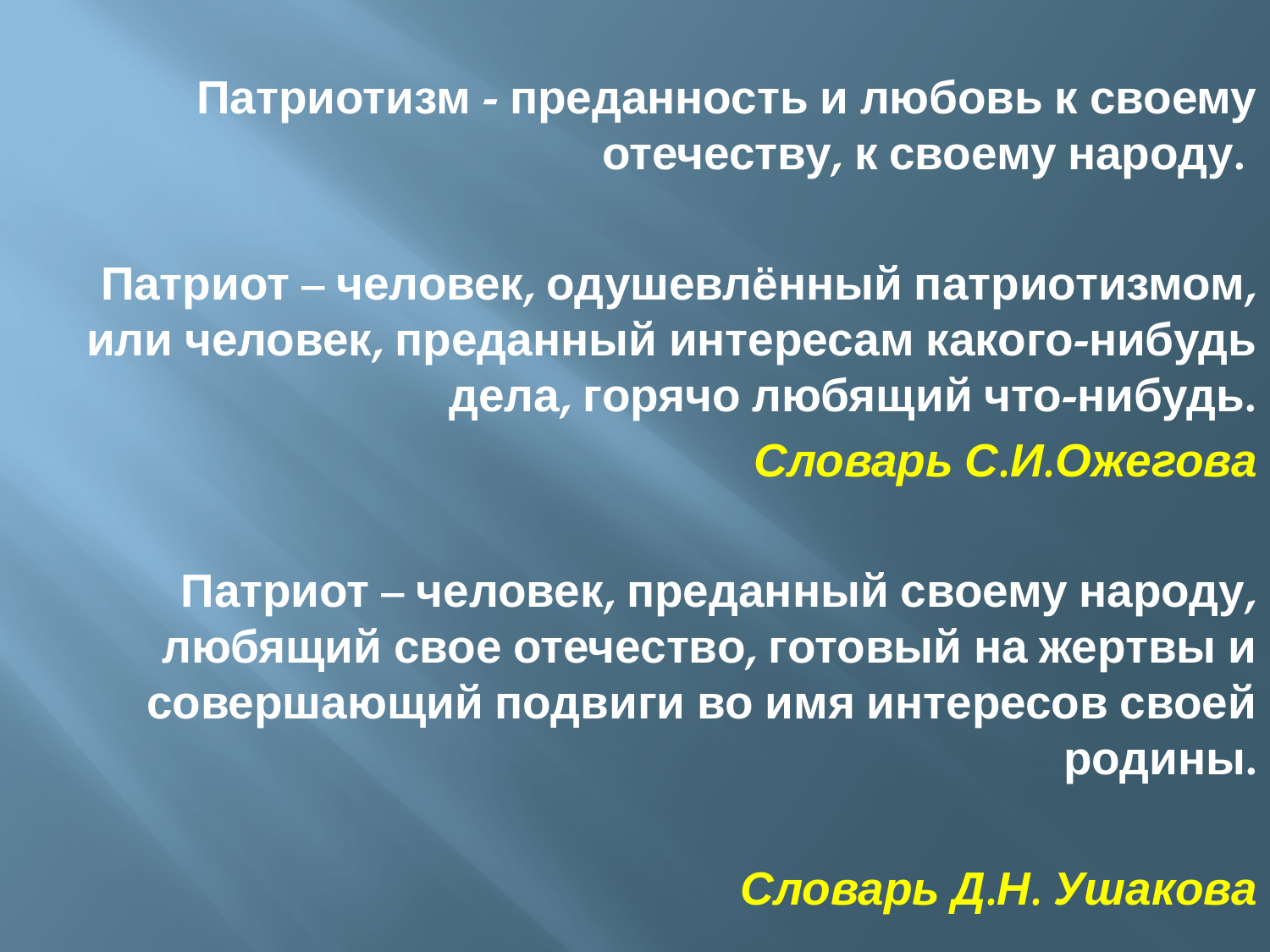

Патриотизм - преданность и любовь к своему отечеству, к своему народу.

Патриот – человек, одушевлённый патриотизмом, или человек, преданный интересам какого-нибудь дела, горячо любящий что-нибудь.
Словарь С.И.Ожегова

Патриот – человек, преданный своему народу, любящий свое отечество, готовый на жертвы и совершающий подвиги во имя интересов своей родины.

Словарь Д.Н. Ушакова